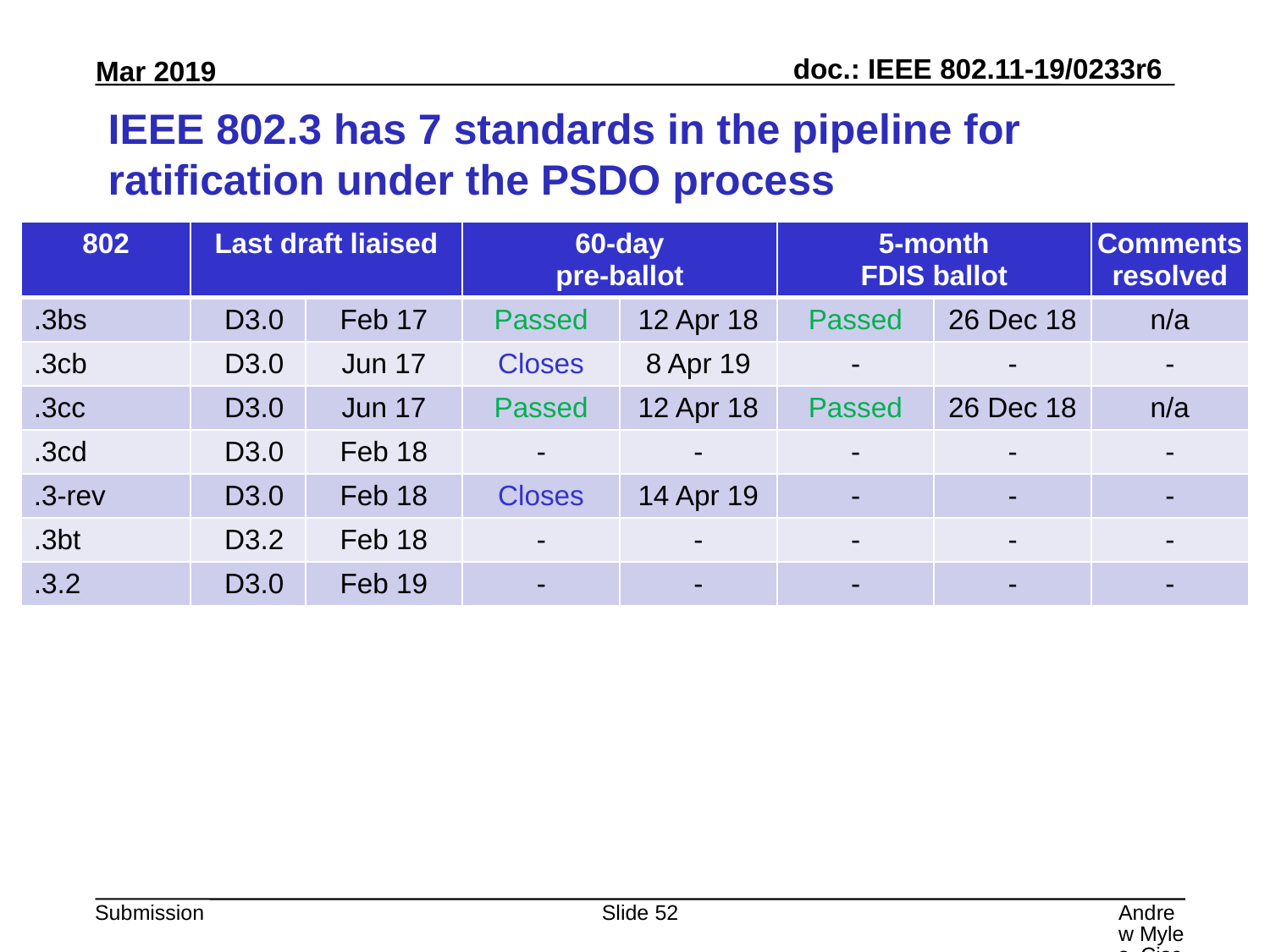

# IEEE 802.3 has 7 standards in the pipeline for ratification under the PSDO process
| 802 | Last draft liaised |  | 60-day pre-ballot |  | 5-month FDIS ballot |  | Comments resolved |
| --- | --- | --- | --- | --- | --- | --- | --- |
| .3bs | D3.0 | Feb 17 | Passed | 12 Apr 18 | Passed | 26 Dec 18 | n/a |
| .3cb | D3.0 | Jun 17 | Closes | 8 Apr 19 | - | - | - |
| .3cc | D3.0 | Jun 17 | Passed | 12 Apr 18 | Passed | 26 Dec 18 | n/a |
| .3cd | D3.0 | Feb 18 | - | - | - | - | - |
| .3-rev | D3.0 | Feb 18 | Closes | 14 Apr 19 | - | - | - |
| .3bt | D3.2 | Feb 18 | - | - | - | - | - |
| .3.2 | D3.0 | Feb 19 | - | - | - | - | - |
Slide 52
Andrew Myles, Cisco